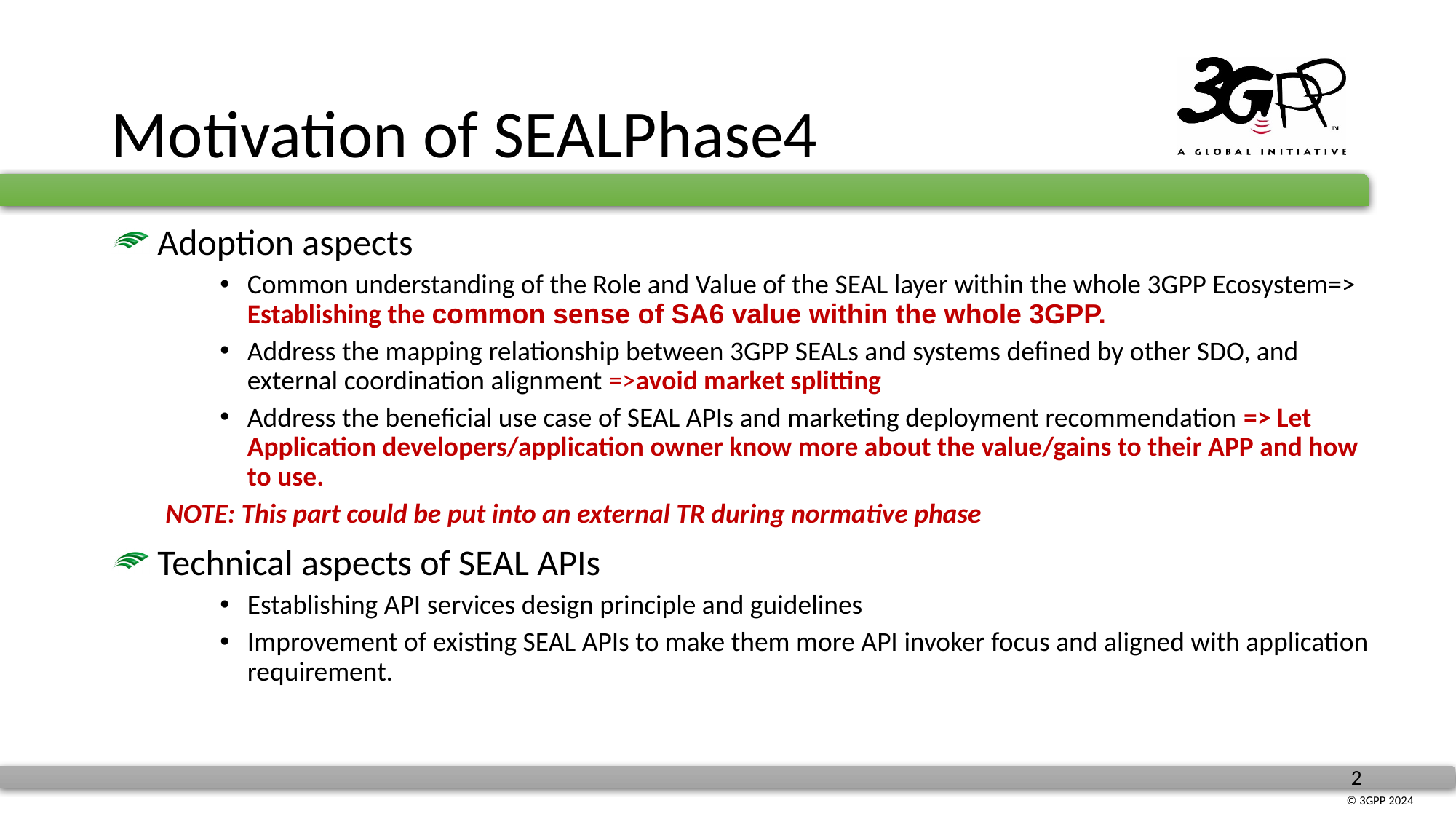

# Motivation of SEALPhase4
 Adoption aspects
Common understanding of the Role and Value of the SEAL layer within the whole 3GPP Ecosystem=> Establishing the common sense of SA6 value within the whole 3GPP.
Address the mapping relationship between 3GPP SEALs and systems defined by other SDO, and external coordination alignment =>avoid market splitting
Address the beneficial use case of SEAL APIs and marketing deployment recommendation => Let Application developers/application owner know more about the value/gains to their APP and how to use.
NOTE: This part could be put into an external TR during normative phase
 Technical aspects of SEAL APIs
Establishing API services design principle and guidelines
Improvement of existing SEAL APIs to make them more API invoker focus and aligned with application requirement.